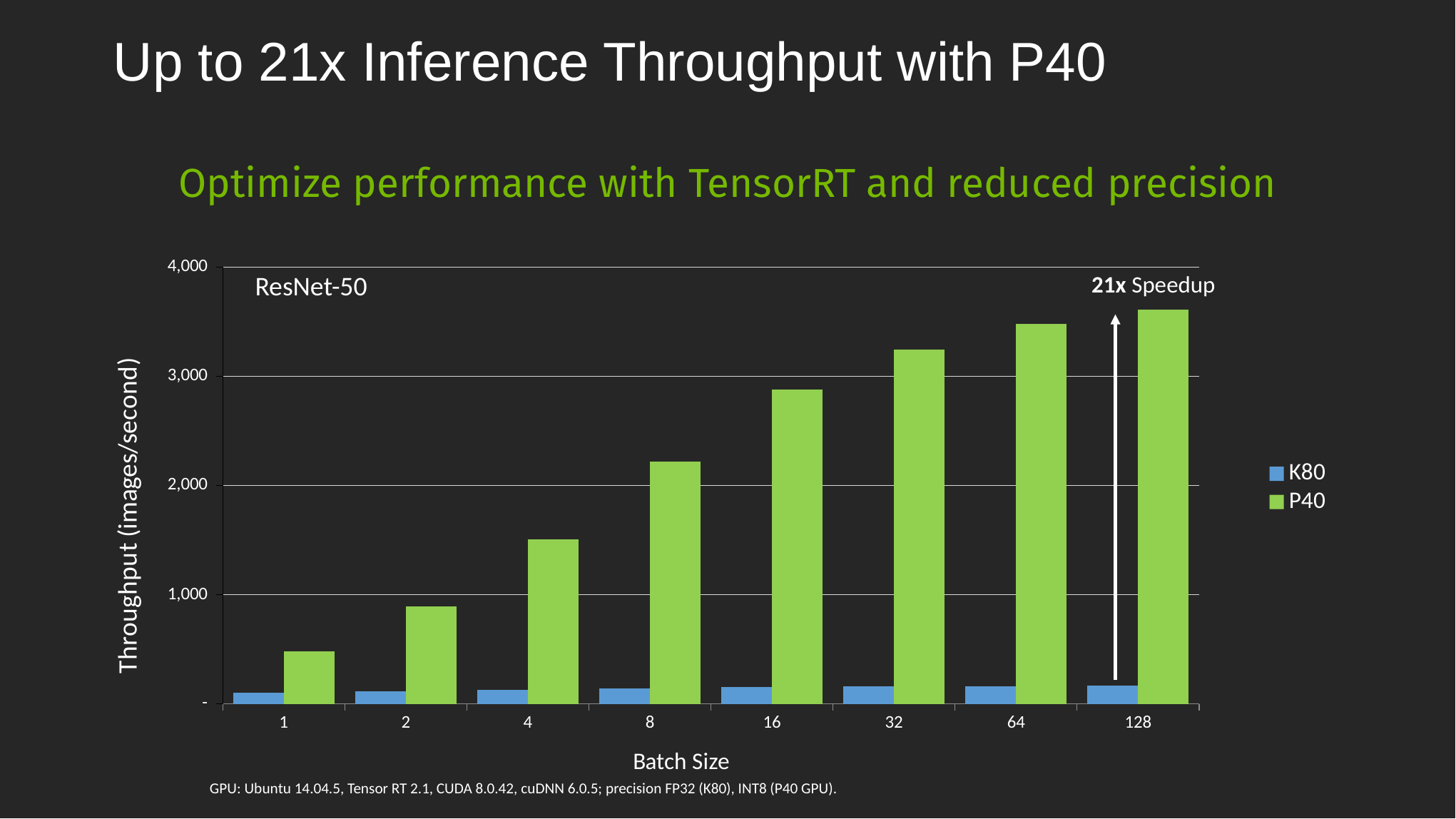

# Up to 21x Inference Throughput with P40
Optimize performance with TensorRT and reduced precision

### Chart

| Category | K80 | P40 |
|---|---|---|
| 1 | 101.7 | 479.13 |
| 2 | 112.51 | 889.8 |
| 4 | 126.98 | 1507.58 |
| 8 | 139.19 | 2220.96 |
| 16 | 154.58 | 2881.54 |
| 32 | 159.21 | 3246.15 |
| 64 | 163.36 | 3480.59 |
| 128 | 167.5 | 3608.71 |
21x Speedup
ResNet-50
GPU: Ubuntu 14.04.5, Tensor RT 2.1, CUDA 8.0.42, cuDNN 6.0.5; precision FP32 (K80), INT8 (P40 GPU).